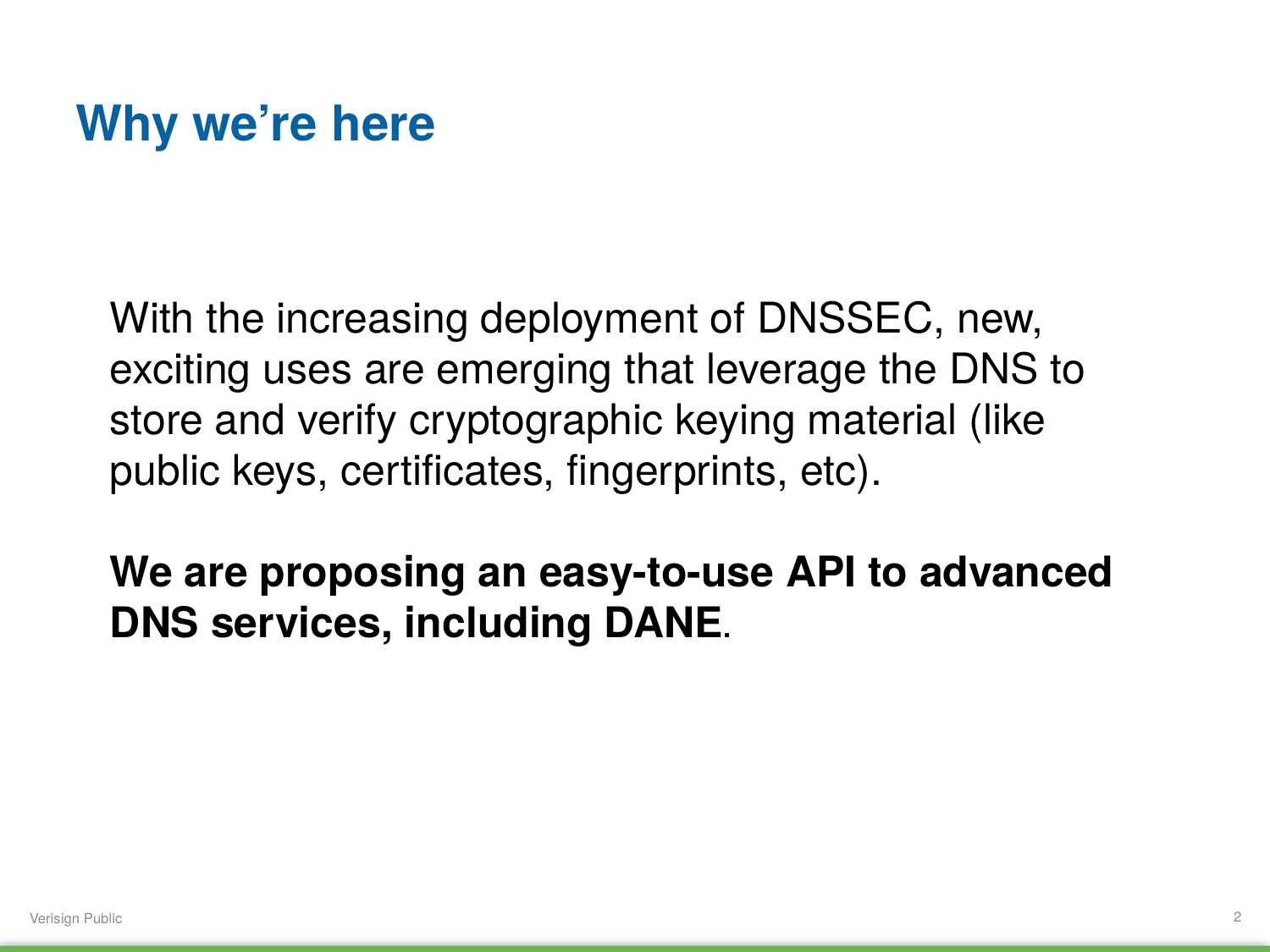

Why we’re here
With the increasing deployment of DNSSEC, new, exciting uses are emerging that leverage the DNS to store and verify cryptographic keying material (like public keys, certificates, fingerprints, etc).

We are proposing an easy-to-use API to advanced DNS services, including DANE.
2